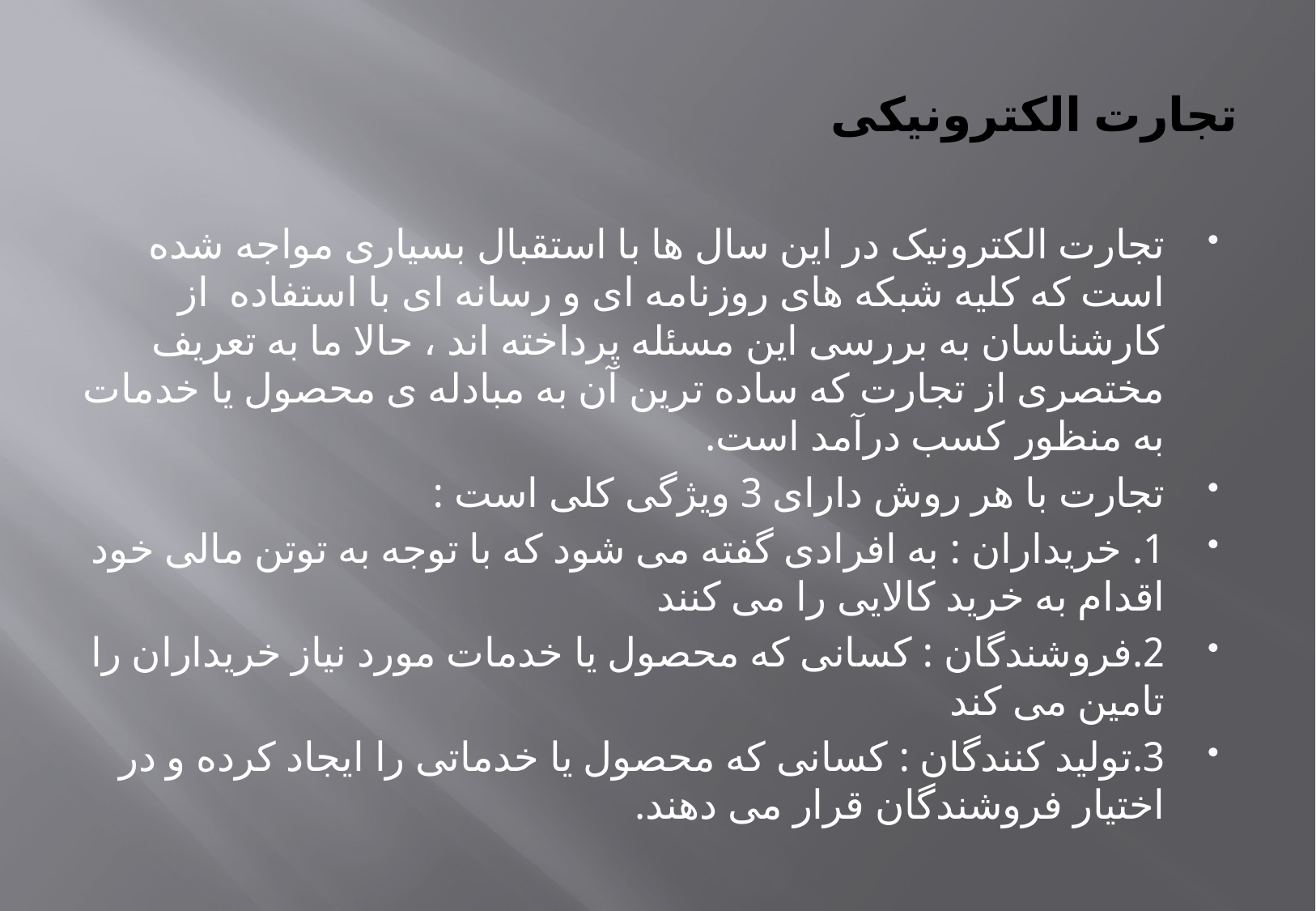

# تجارت الکترونیکی
تجارت الکترونیک در این سال ها با استقبال بسیاری مواجه شده است که کلیه شبکه های روزنامه ای و رسانه ای با استفاده  از کارشناسان به بررسی این مسئله پرداخته اند ، حالا ما به تعریف مختصری از تجارت که ساده ترین آن به مبادله ی محصول یا خدمات به منظور کسب درآمد است.
تجارت با هر روش دارای 3 ویژگی کلی است :
1. خریداران : به افرادی گفته می شود که با توجه به توتن مالی خود اقدام به خرید کالایی را می کنند
2.فروشندگان : کسانی که محصول یا خدمات مورد نیاز خریداران را تامین می کند
3.تولید کنندگان : کسانی که محصول یا خدماتی را ایجاد کرده و در اختیار فروشندگان قرار می دهند.